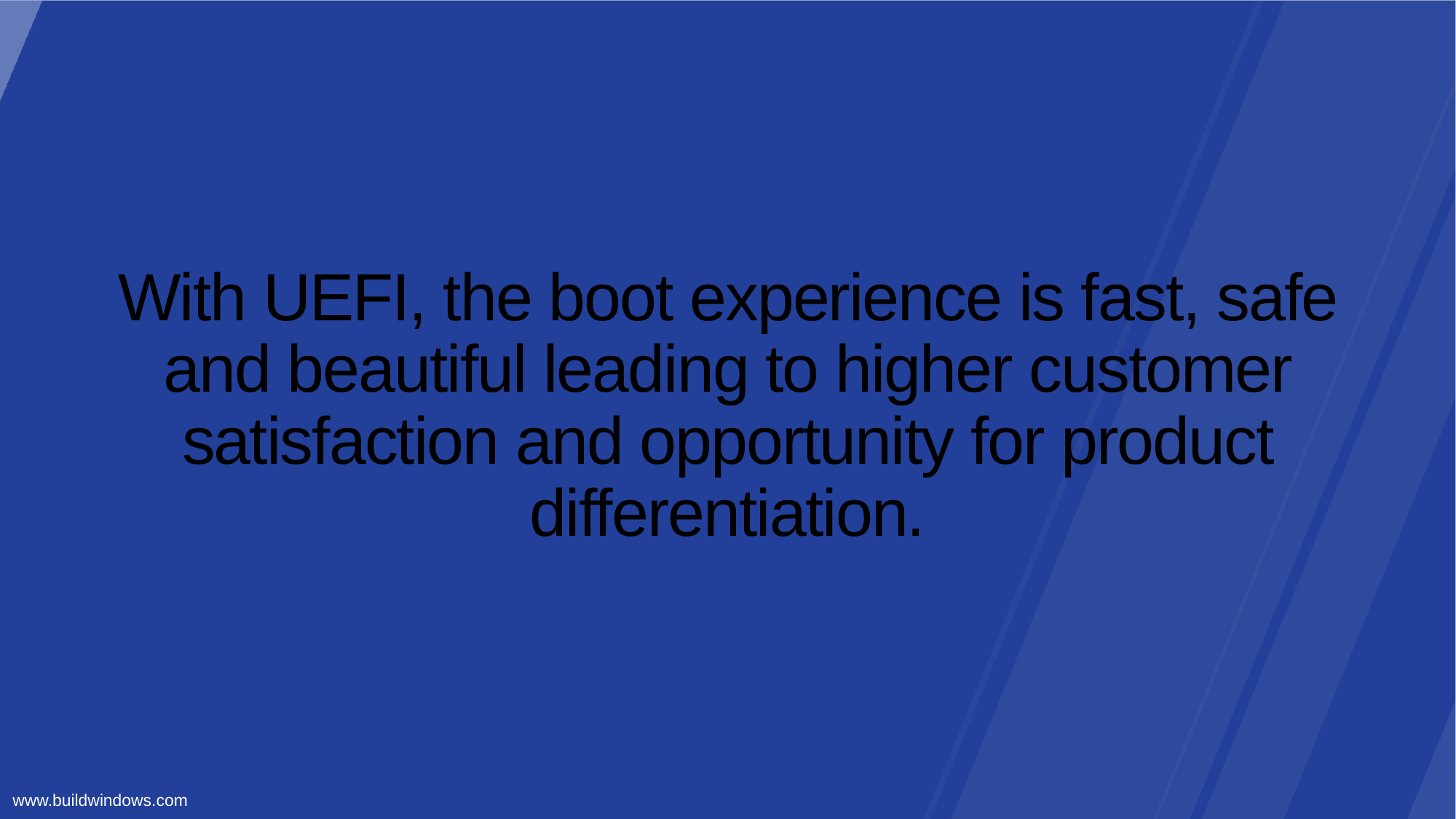

# With UEFI, the boot experience is fast, safe and beautiful leading to higher customer satisfaction and opportunity for product differentiation.